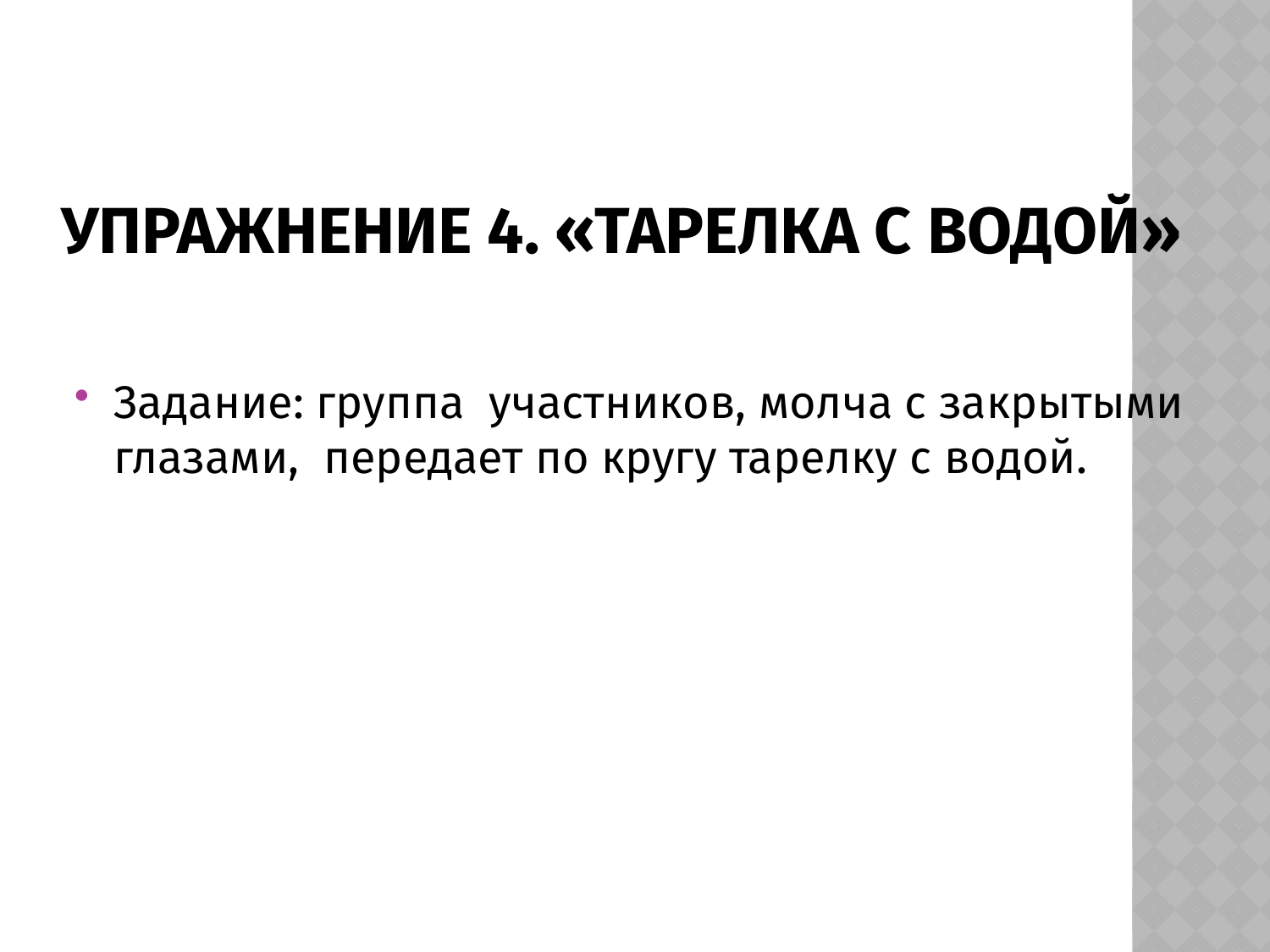

# Упражнение 4. «Тарелка с водой»
Задание: группа  участников, молча с закрытыми глазами,  передает по кругу тарелку с водой.